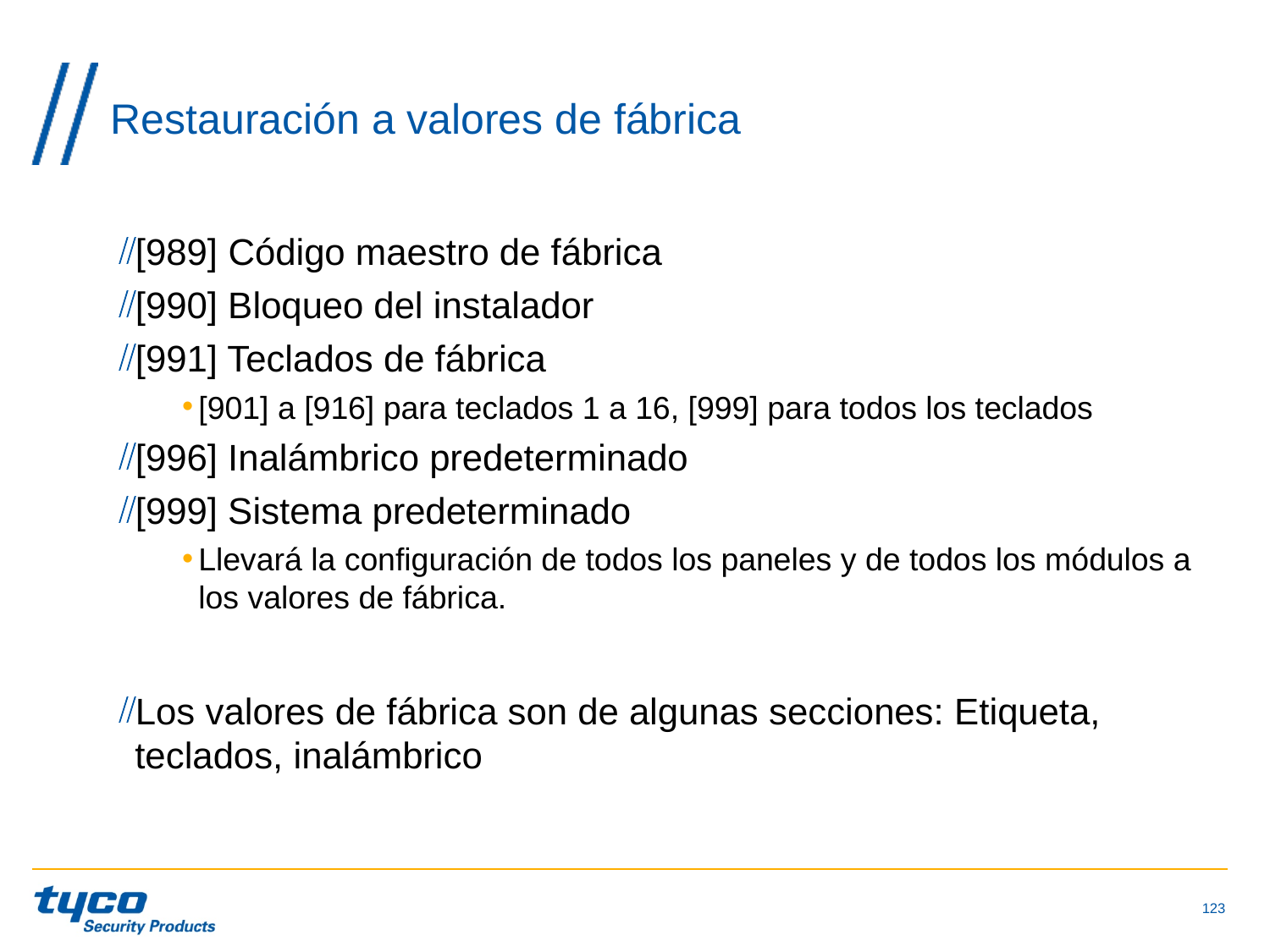

# Restauración a valores de fábrica
[989] Código maestro de fábrica
[990] Bloqueo del instalador
[991] Teclados de fábrica
[901] a [916] para teclados 1 a 16, [999] para todos los teclados
[996] Inalámbrico predeterminado
[999] Sistema predeterminado
Llevará la configuración de todos los paneles y de todos los módulos a los valores de fábrica.

Los valores de fábrica son de algunas secciones: Etiqueta, teclados, inalámbrico
123